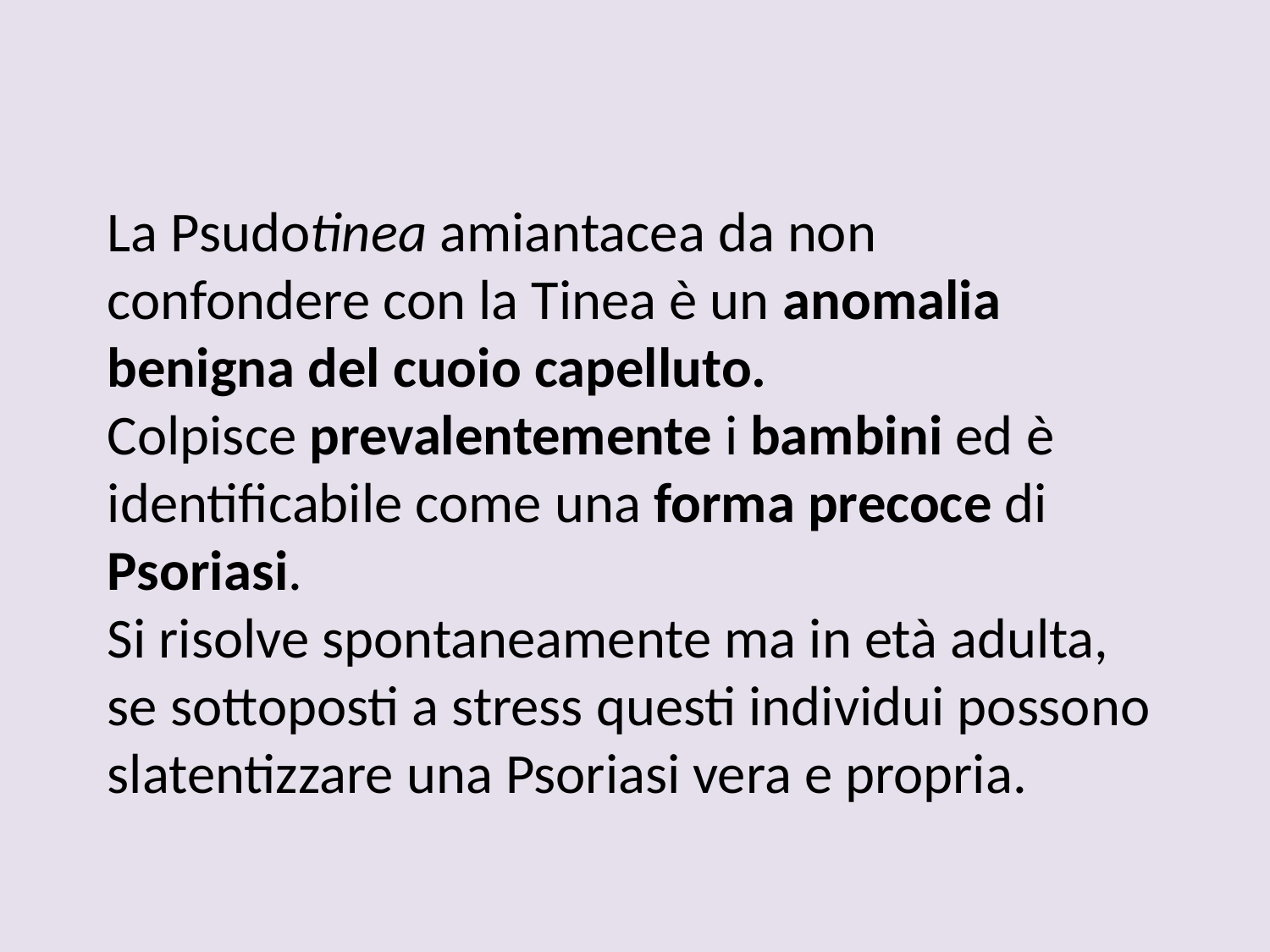

La Psudotinea amiantacea da non confondere con la Tinea è un anomalia benigna del cuoio capelluto.
Colpisce prevalentemente i bambini ed è identificabile come una forma precoce di Psoriasi.
Si risolve spontaneamente ma in età adulta, se sottoposti a stress questi individui possono slatentizzare una Psoriasi vera e propria.